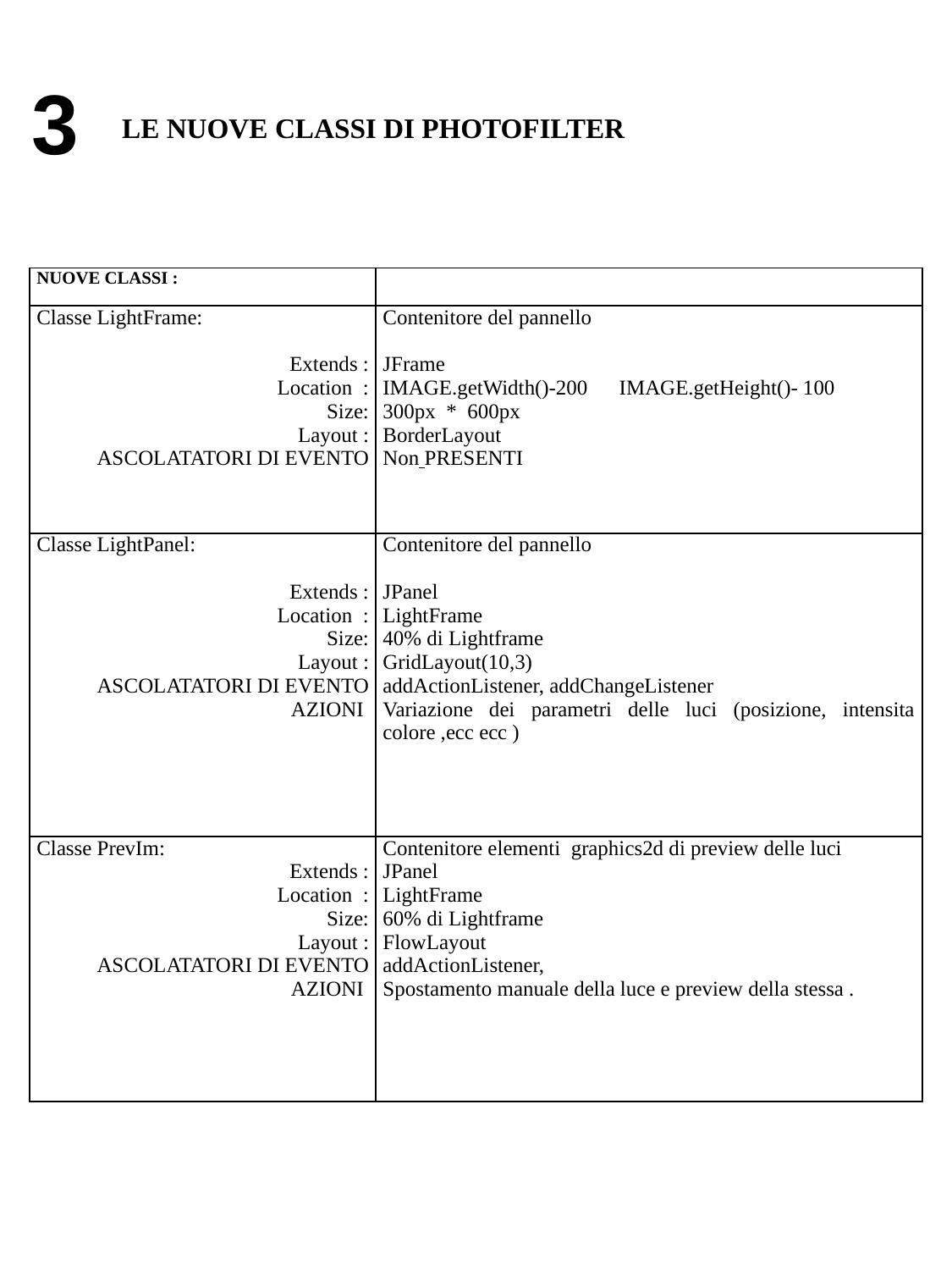

3

 LE NUOVE CLASSI DI PHOTOFILTER
| NUOVE CLASSI : |  |
| --- | --- |
| Classe LightFrame: Extends : Location : Size: Layout : ASCOLATATORI DI EVENTO | Contenitore del pannello JFrame IMAGE.getWidth()-200 IMAGE.getHeight()- 100 300px \* 600px BorderLayout Non PRESENTI |
| Classe LightPanel: Extends : Location : Size: Layout : ASCOLATATORI DI EVENTO AZIONI | Contenitore del pannello JPanel LightFrame 40% di Lightframe GridLayout(10,3) addActionListener, addChangeListener Variazione dei parametri delle luci (posizione, intensita colore ,ecc ecc ) |
| Classe PrevIm: Extends : Location : Size: Layout : ASCOLATATORI DI EVENTO AZIONI | Contenitore elementi graphics2d di preview delle luci JPanel LightFrame 60% di Lightframe FlowLayout addActionListener, Spostamento manuale della luce e preview della stessa . |